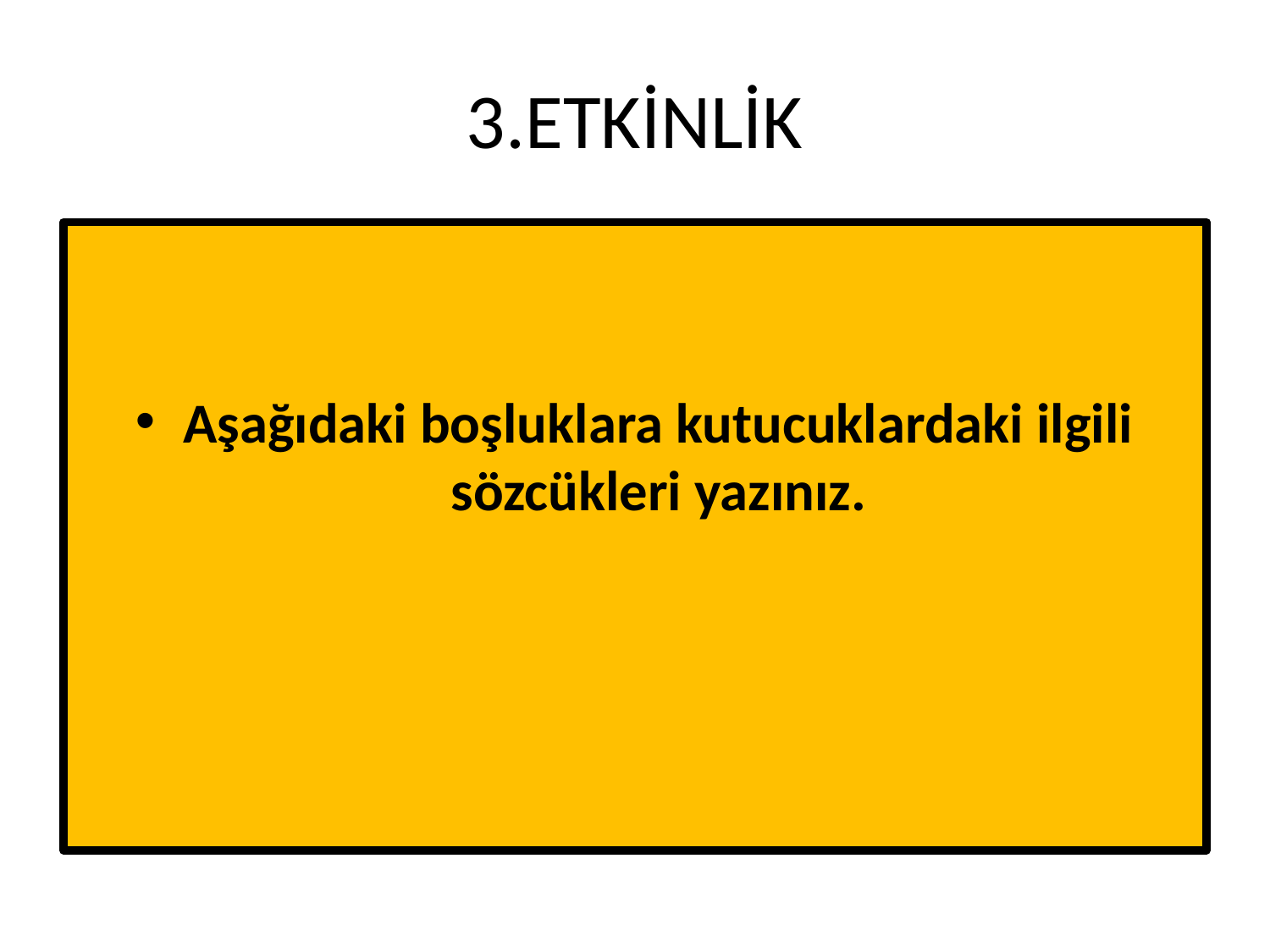

# 3.ETKİNLİK

Aşağıdaki boşluklara kutucuklardaki ilgili sözcükleri yazınız.